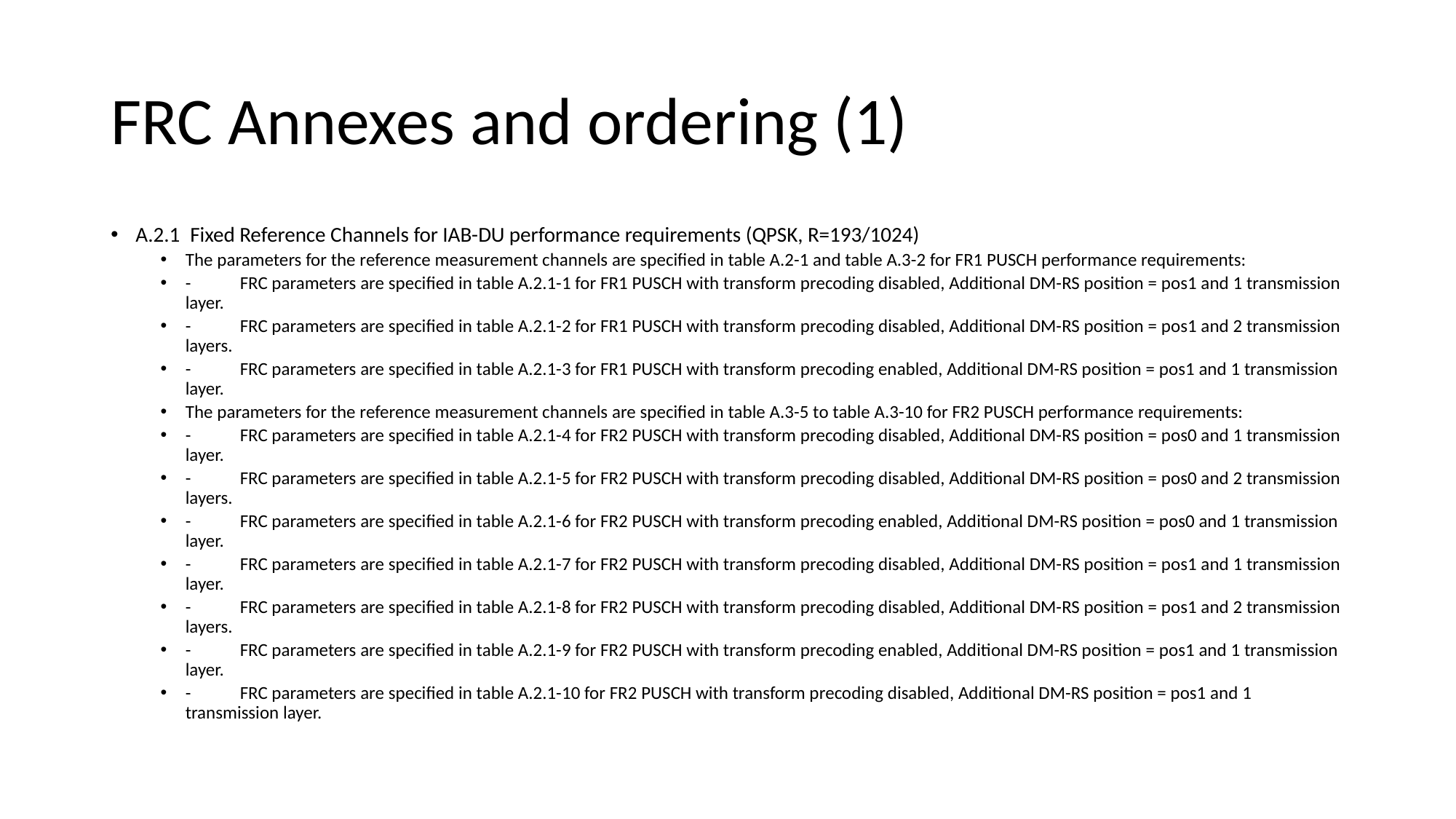

# FRC Annexes and ordering (1)
A.2.1	Fixed Reference Channels for IAB-DU performance requirements (QPSK, R=193/1024)
The parameters for the reference measurement channels are specified in table A.2-1 and table A.3-2 for FR1 PUSCH performance requirements:
-	FRC parameters are specified in table A.2.1-1 for FR1 PUSCH with transform precoding disabled, Additional DM-RS position = pos1 and 1 transmission layer.
- 	FRC parameters are specified in table A.2.1-2 for FR1 PUSCH with transform precoding disabled, Additional DM-RS position = pos1 and 2 transmission layers.
-	FRC parameters are specified in table A.2.1-3 for FR1 PUSCH with transform precoding enabled, Additional DM-RS position = pos1 and 1 transmission layer.
The parameters for the reference measurement channels are specified in table A.3-5 to table A.3-10 for FR2 PUSCH performance requirements:
-	FRC parameters are specified in table A.2.1-4 for FR2 PUSCH with transform precoding disabled, Additional DM-RS position = pos0 and 1 transmission layer.
-	FRC parameters are specified in table A.2.1-5 for FR2 PUSCH with transform precoding disabled, Additional DM-RS position = pos0 and 2 transmission layers.
-	FRC parameters are specified in table A.2.1-6 for FR2 PUSCH with transform precoding enabled, Additional DM-RS position = pos0 and 1 transmission layer.
-	FRC parameters are specified in table A.2.1-7 for FR2 PUSCH with transform precoding disabled, Additional DM-RS position = pos1 and 1 transmission layer.
-	FRC parameters are specified in table A.2.1-8 for FR2 PUSCH with transform precoding disabled, Additional DM-RS position = pos1 and 2 transmission layers.
-	FRC parameters are specified in table A.2.1-9 for FR2 PUSCH with transform precoding enabled, Additional DM-RS position = pos1 and 1 transmission layer.
-	FRC parameters are specified in table A.2.1-10 for FR2 PUSCH with transform precoding disabled, Additional DM-RS position = pos1 and 1 transmission layer.